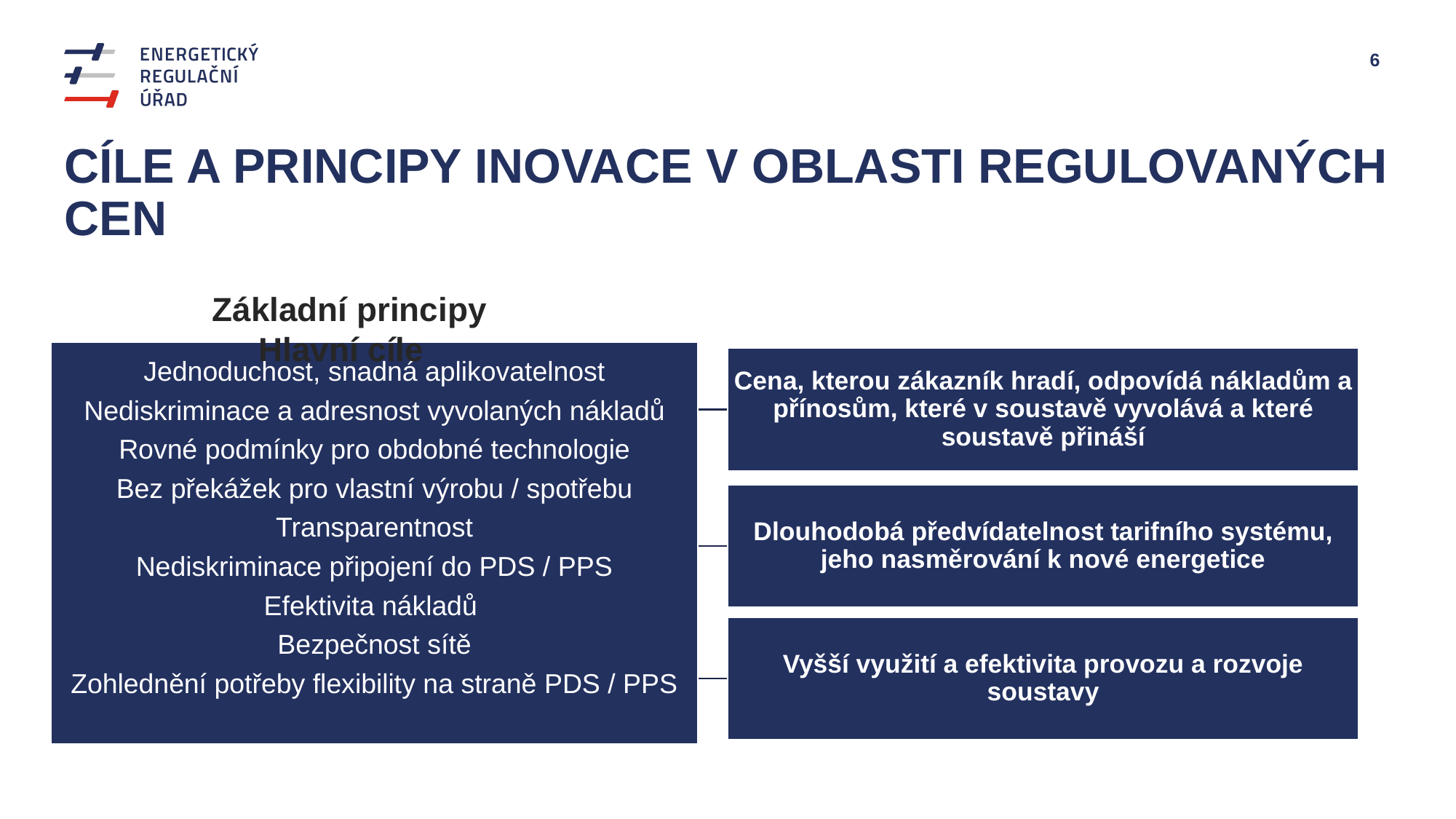

# Cíle a principy inovace V OBLASTI REGULOVANÝCH CEN

Jednoduchost, snadná aplikovatelnost
Nediskriminace a adresnost vyvolaných nákladů
Rovné podmínky pro obdobné technologie
Bez překážek pro vlastní výrobu / spotřebu
Transparentnost
Nediskriminace připojení do PDS / PPS
Efektivita nákladů
Bezpečnost sítě
Zohlednění potřeby flexibility na straně PDS / PPS
Cena, kterou zákazník hradí, odpovídá nákladům a přínosům, které v soustavě vyvolává a které soustavě přináší
Dlouhodobá předvídatelnost tarifního systému, jeho nasměrování k nové energetice
Vyšší využití a efektivita provozu a rozvoje soustavy
Základní principy 						                 Hlavní cíle